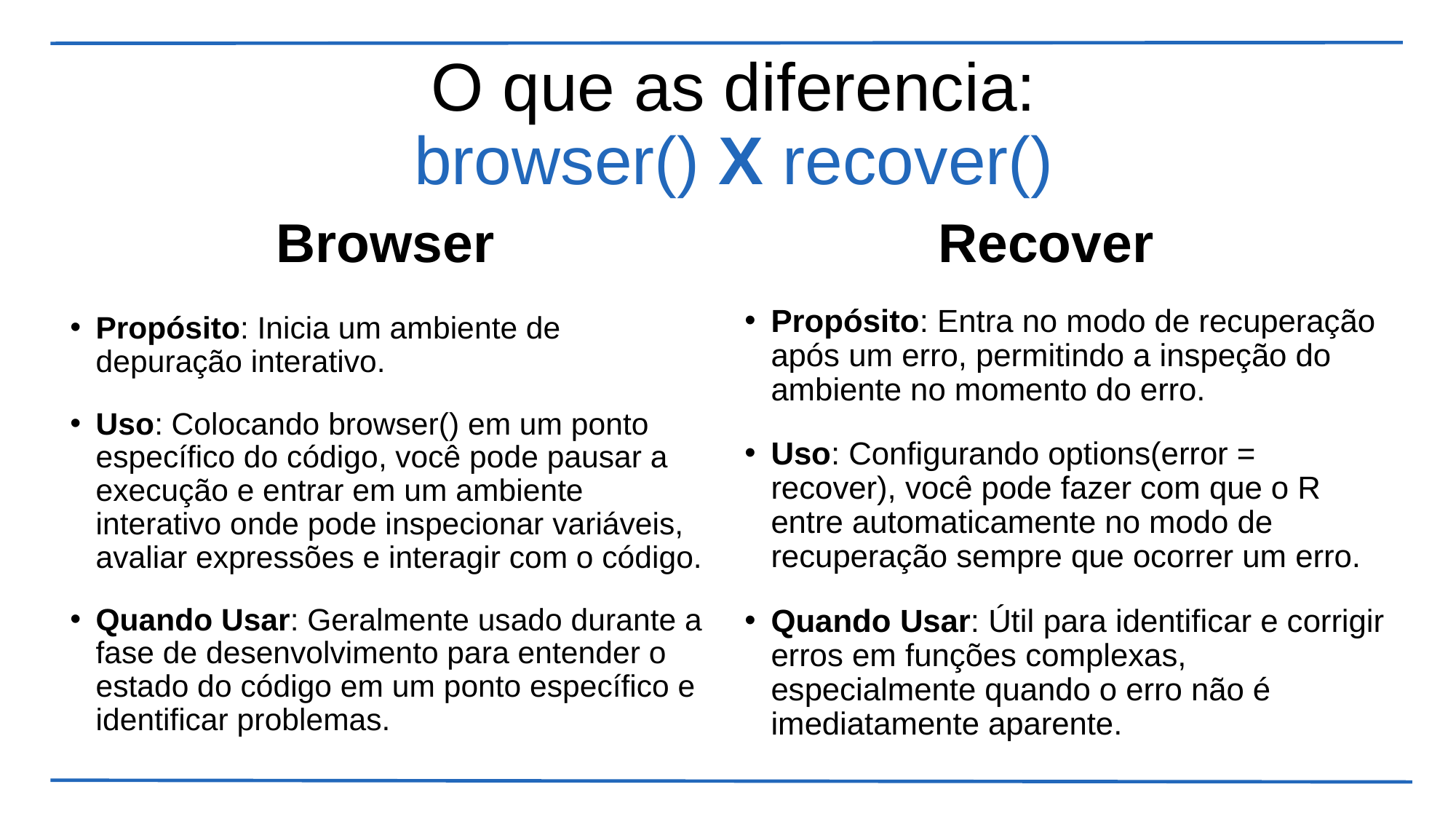

# O que as diferencia: browser() X recover()
Browser
Recover
Propósito: Entra no modo de recuperação após um erro, permitindo a inspeção do ambiente no momento do erro.

Uso: Configurando options(error = recover), você pode fazer com que o R entre automaticamente no modo de recuperação sempre que ocorrer um erro.

Quando Usar: Útil para identificar e corrigir erros em funções complexas, especialmente quando o erro não é imediatamente aparente.
Propósito: Inicia um ambiente de depuração interativo.

Uso: Colocando browser() em um ponto específico do código, você pode pausar a execução e entrar em um ambiente interativo onde pode inspecionar variáveis, avaliar expressões e interagir com o código.

Quando Usar: Geralmente usado durante a fase de desenvolvimento para entender o estado do código em um ponto específico e identificar problemas.